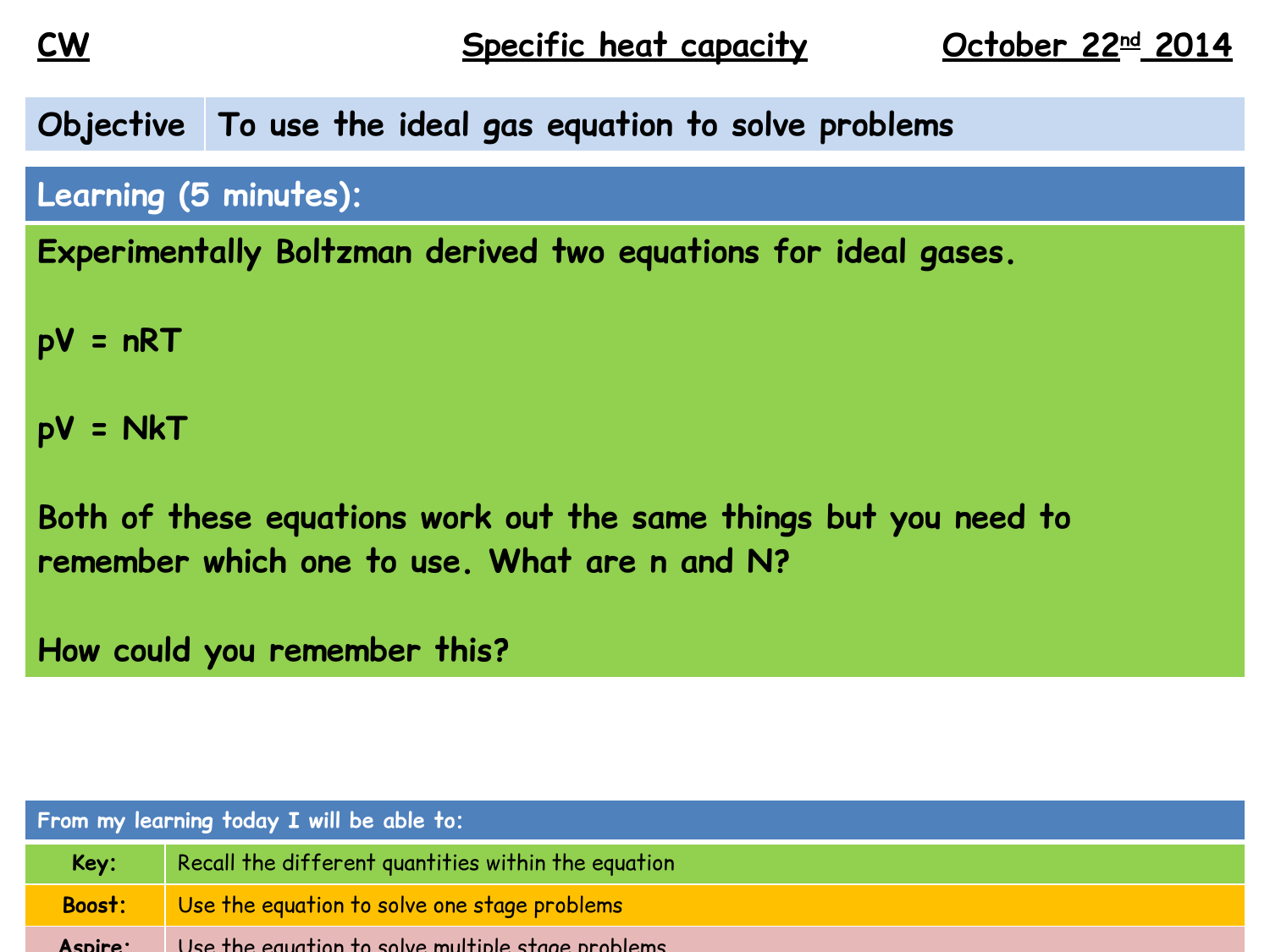

| CW | Specific heat capacity | October 22nd 2014 |
| --- | --- | --- |
| Objective | To use the ideal gas equation to solve problems |
| --- | --- |
| Learning (5 minutes): |
| --- |
| Experimentally Boltzman derived two equations for ideal gases. pV = nRT pV = NkT Both of these equations work out the same things but you need to remember which one to use. What are n and N? How could you remember this? |
| From my learning today I will be able to: |  |
| --- | --- |
| Key: | Recall the different quantities within the equation |
| Boost: | Use the equation to solve one stage problems |
| Aspire: | Use the equation to solve multiple stage problems |